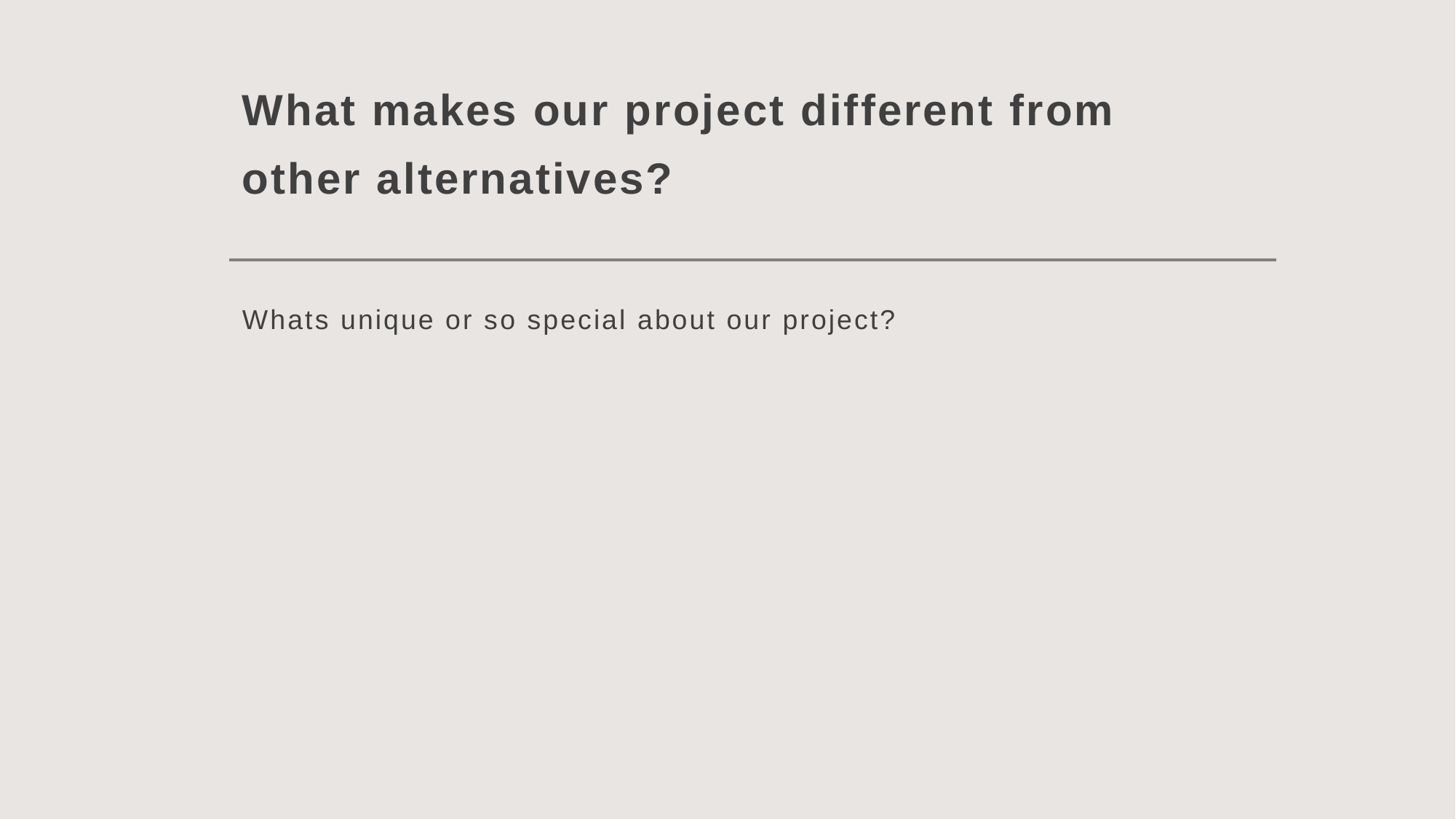

# What makes our project different from other alternatives?
Whats unique or so special about our project?